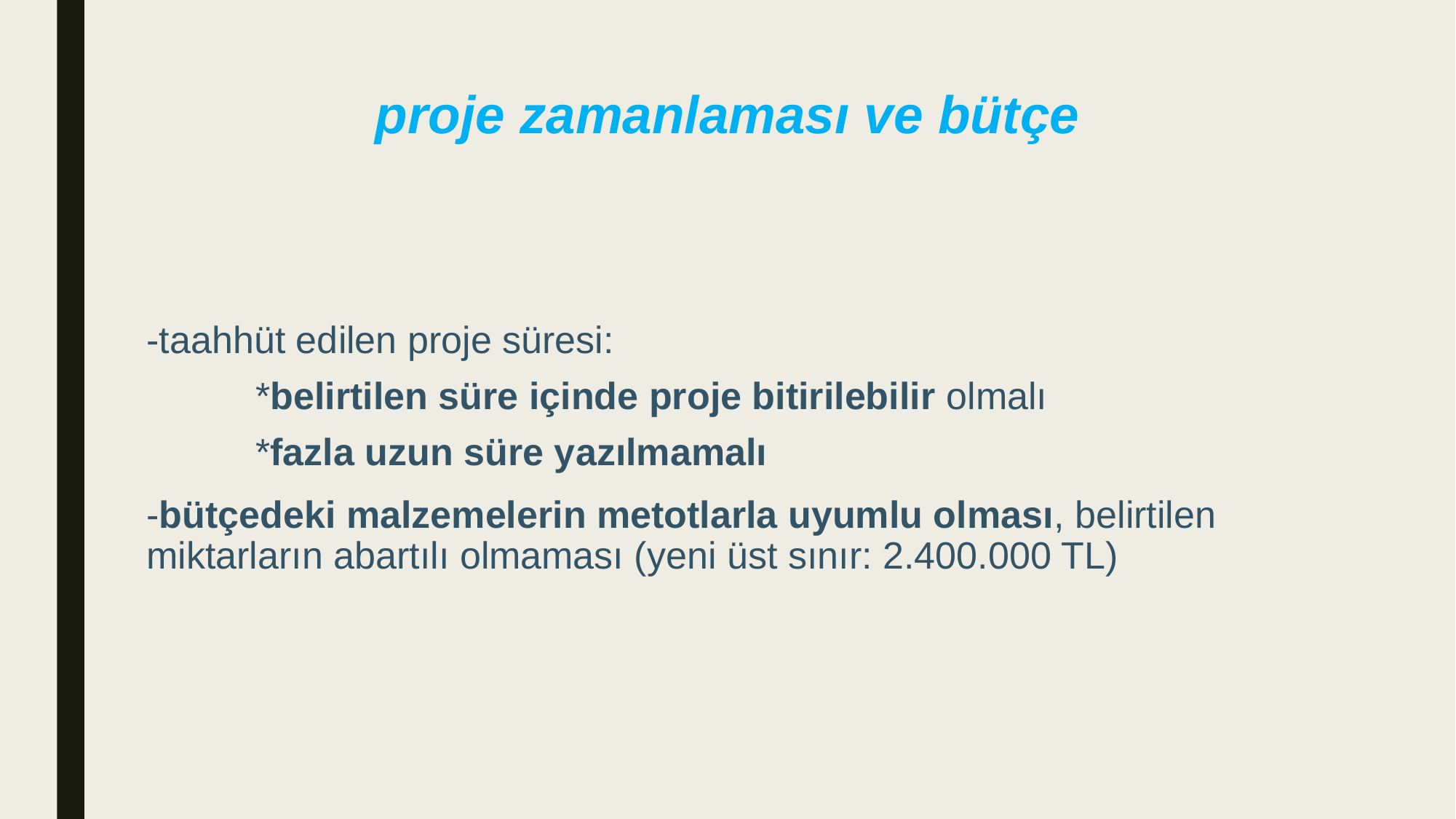

proje zamanlaması ve bütçe

-taahhüt edilen proje süresi:
	*belirtilen süre içinde proje bitirilebilir olmalı
	*fazla uzun süre yazılmamalı

-bütçedeki malzemelerin metotlarla uyumlu olması, belirtilen miktarların abartılı olmaması (yeni üst sınır: 2.400.000 TL)